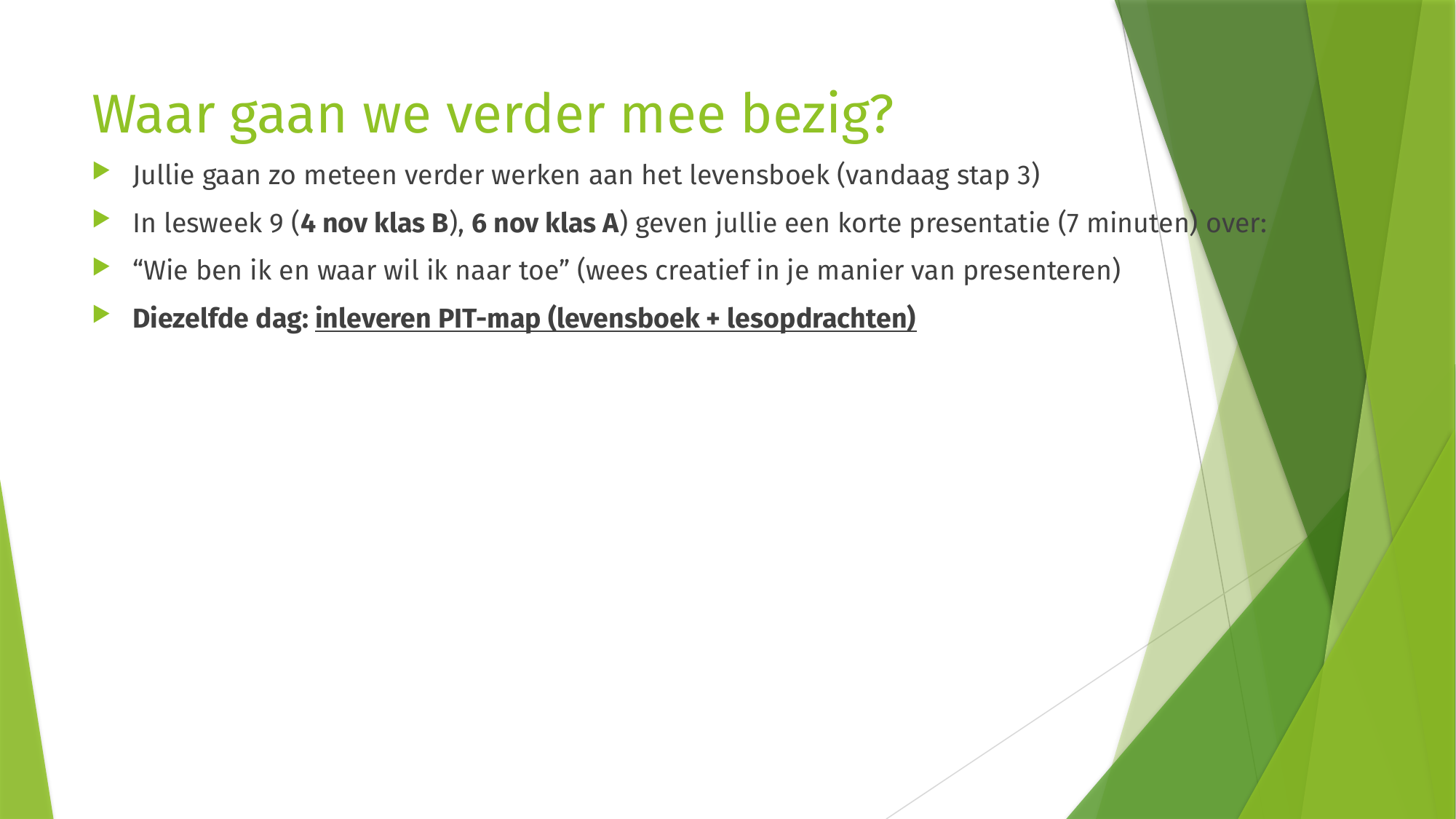

# Waar gaan we verder mee bezig?
Jullie gaan zo meteen verder werken aan het levensboek (vandaag stap 3)
In lesweek 9 (4 nov klas B), 6 nov klas A) geven jullie een korte presentatie (7 minuten) over:
“Wie ben ik en waar wil ik naar toe” (wees creatief in je manier van presenteren)
Diezelfde dag: inleveren PIT-map (levensboek + lesopdrachten)